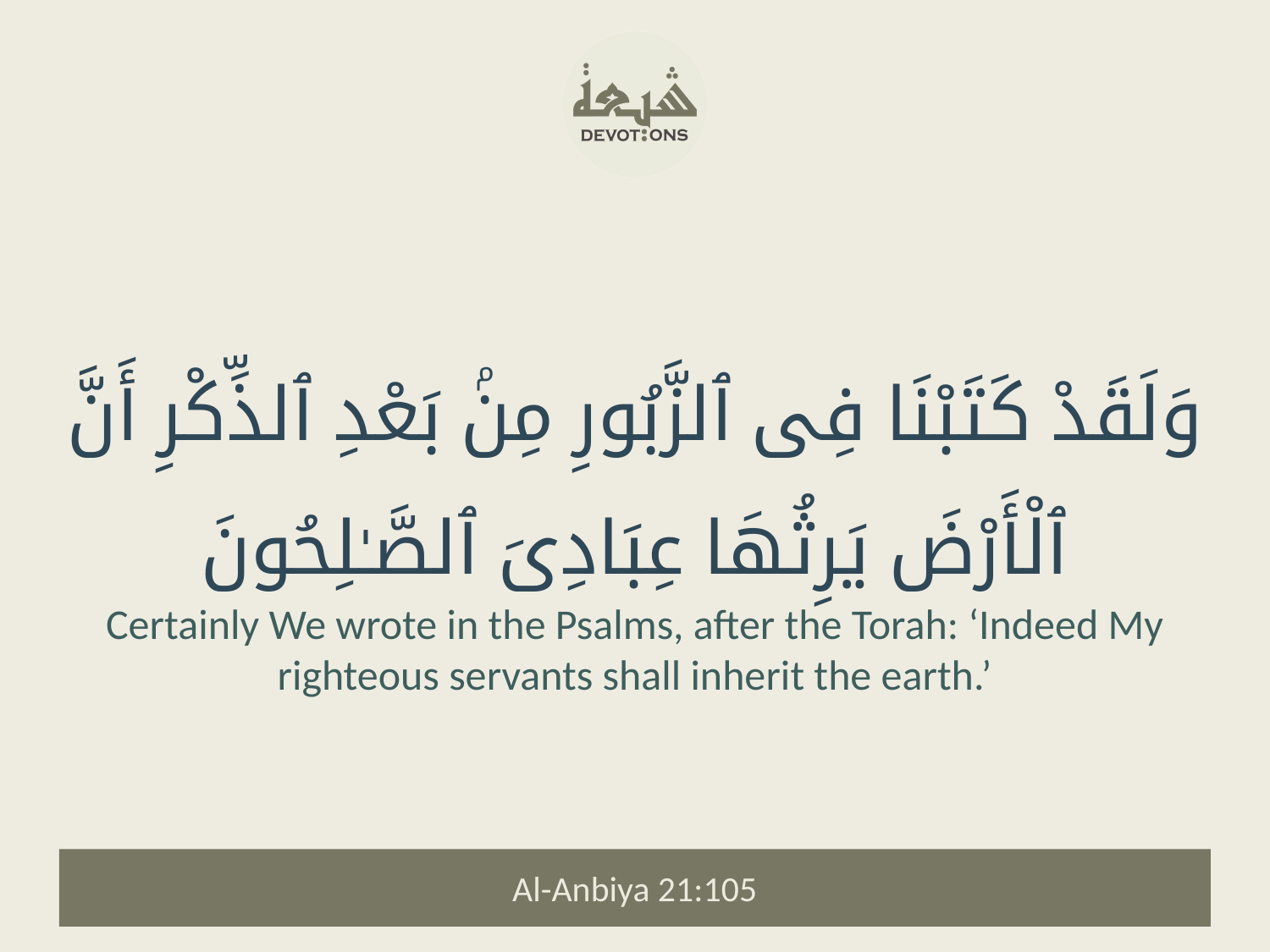

وَلَقَدْ كَتَبْنَا فِى ٱلزَّبُورِ مِنۢ بَعْدِ ٱلذِّكْرِ أَنَّ ٱلْأَرْضَ يَرِثُهَا عِبَادِىَ ٱلصَّـٰلِحُونَ
Certainly We wrote in the Psalms, after the Torah: ‘Indeed My righteous servants shall inherit the earth.’
Al-Anbiya 21:105